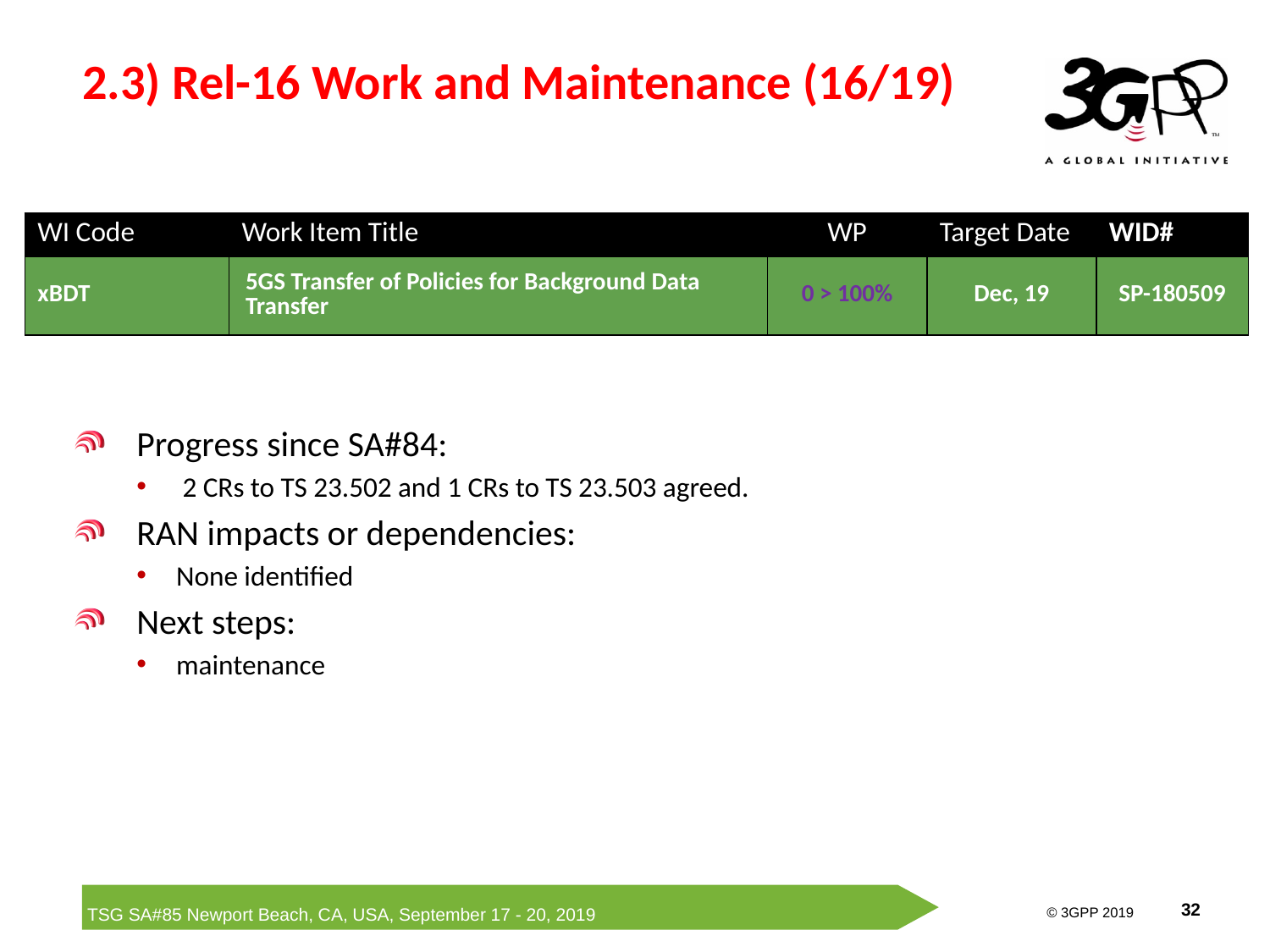

# 2.3) Rel-16 Work and Maintenance (16/19)
| WI Code | Work Item Title | WP | Target Date | WID# |
| --- | --- | --- | --- | --- |
| xBDT | 5GS Transfer of Policies for Background Data Transfer | 0 > 100% | Dec, 19 | SP-180509 |
Progress since SA#84:
 2 CRs to TS 23.502 and 1 CRs to TS 23.503 agreed.
RAN impacts or dependencies:
None identified
Next steps:
maintenance